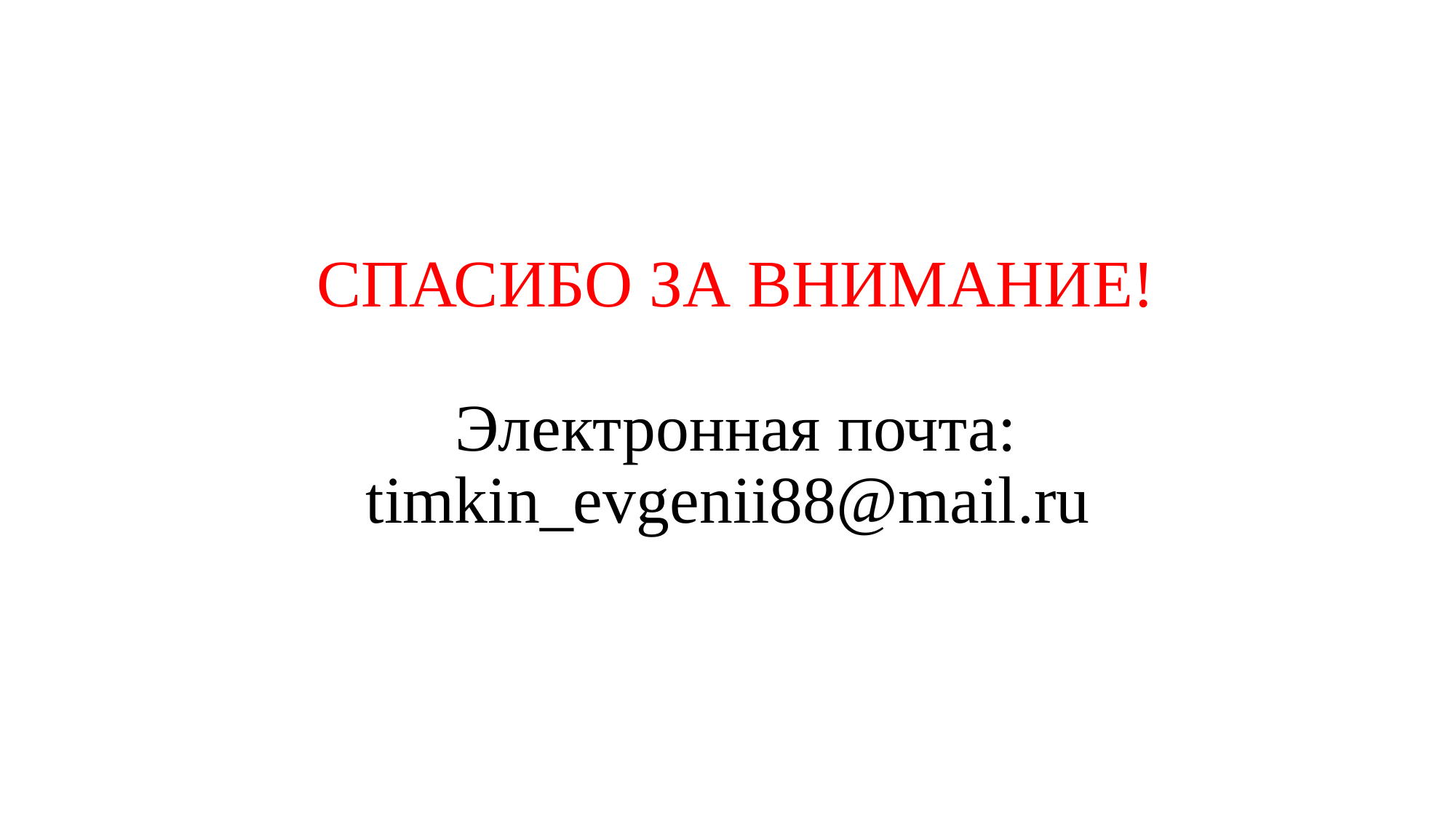

# СПАСИБО ЗА ВНИМАНИЕ! Электронная почта: timkin_evgenii88@mail.ru